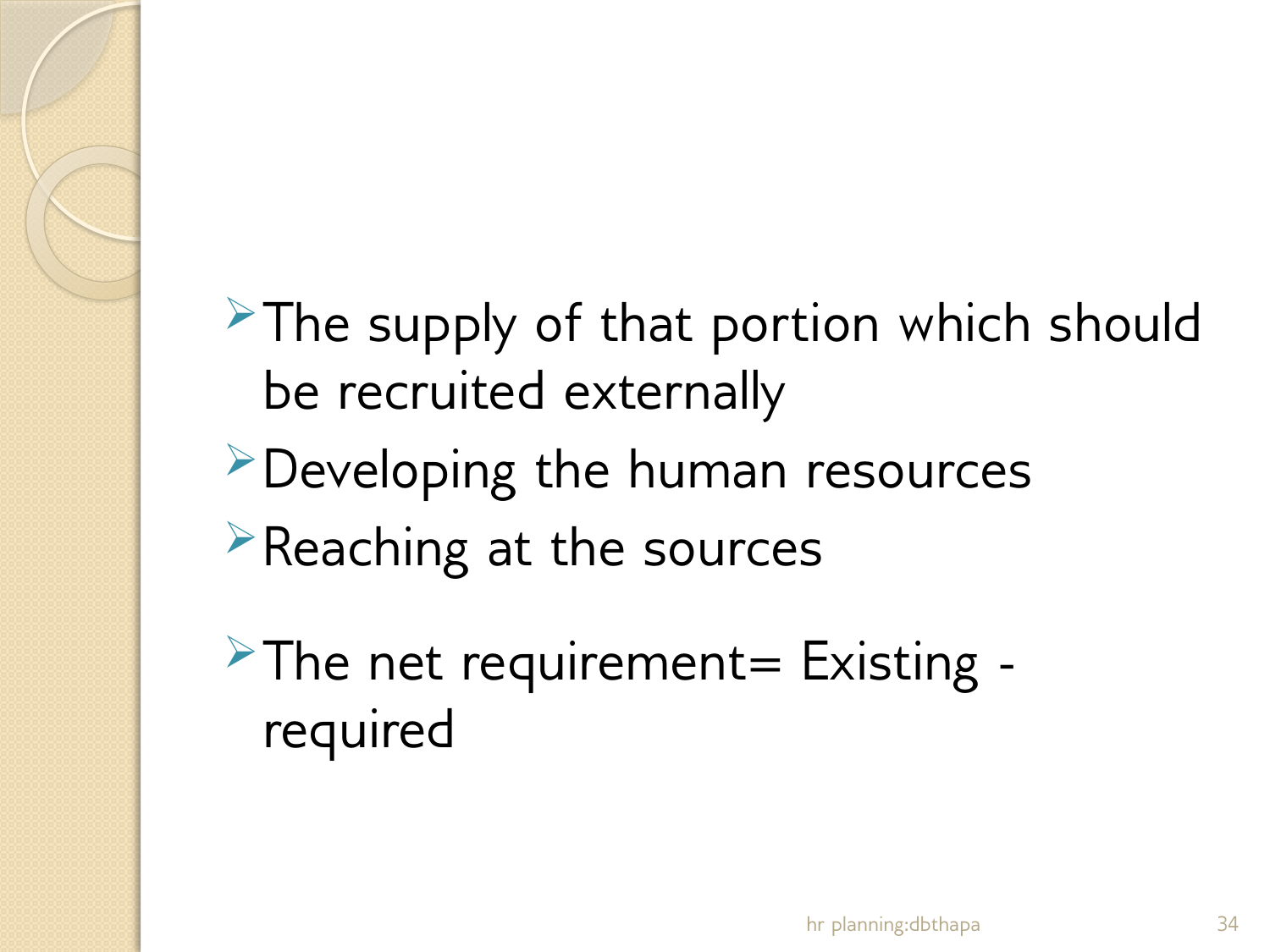

#

The supply of that portion which should be recruited externally
Developing the human resources
Reaching at the sources

The net requirement= Existing - required

hr planning:dbthapa
34